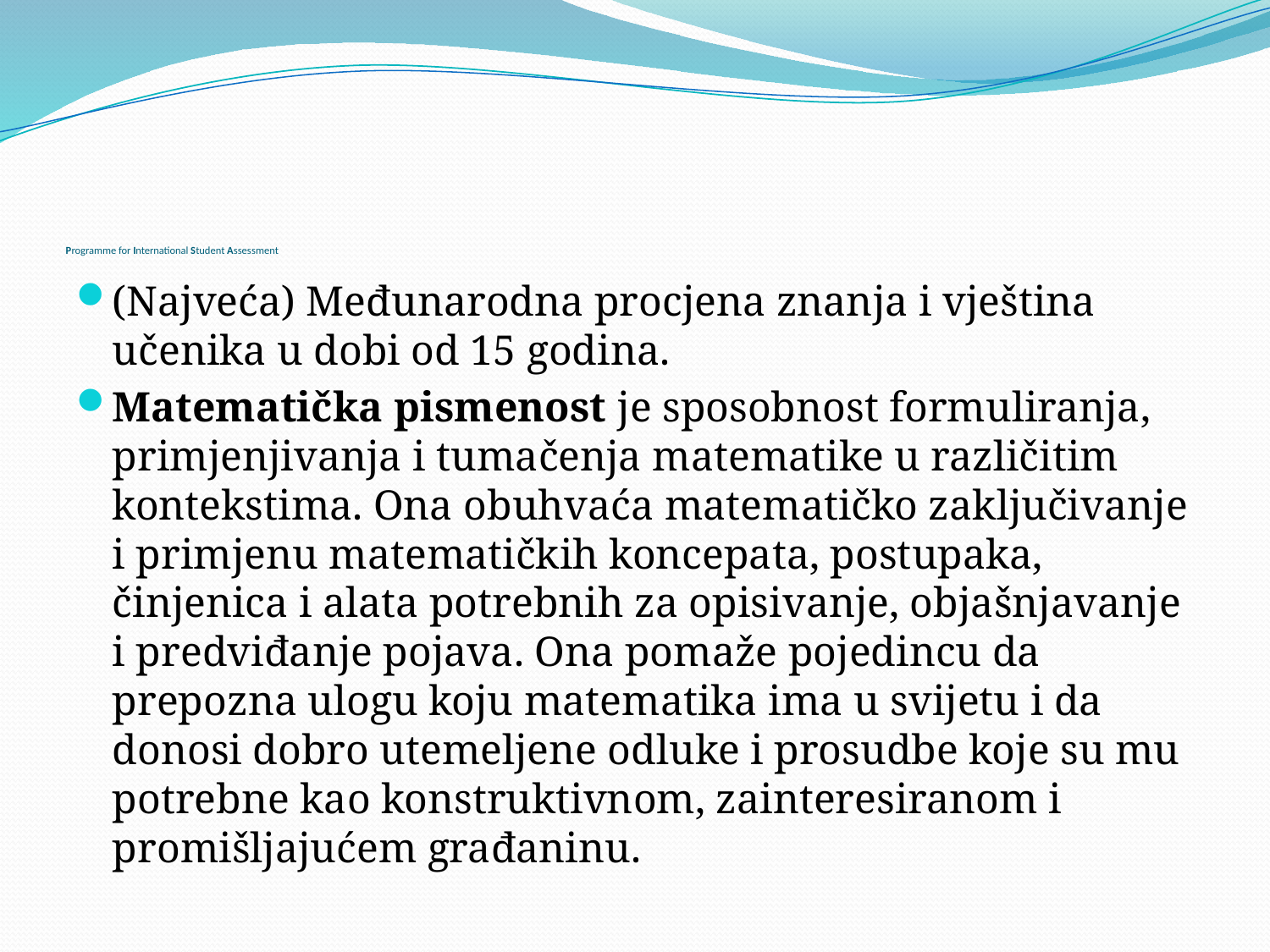

# Programme for International Student Assessment
(Najveća) Međunarodna procjena znanja i vještina učenika u dobi od 15 godina.
Matematička pismenost je sposobnost formuliranja, primjenjivanja i tumačenja matematike u različitim kontekstima. Ona obuhvaća matematičko zaključivanje i primjenu matematičkih koncepata, postupaka, činjenica i alata potrebnih za opisivanje, objašnjavanje i predviđanje pojava. Ona pomaže pojedincu da prepozna ulogu koju matematika ima u svijetu i da donosi dobro utemeljene odluke i prosudbe koje su mu potrebne kao konstruktivnom, zainteresiranom i promišljajućem građaninu.